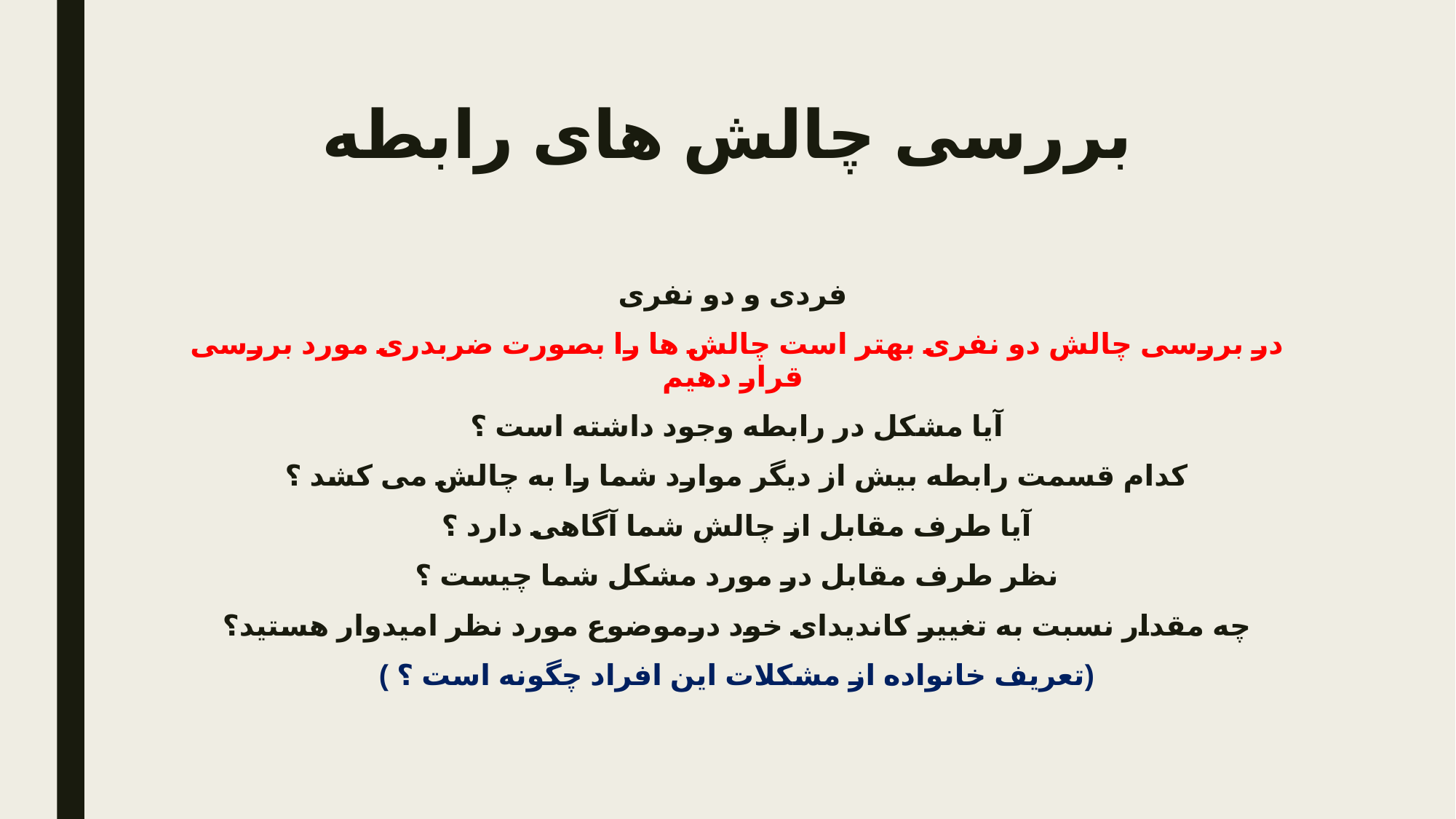

# بررسی چالش های رابطه
فردی و دو نفری
در بررسی چالش دو نفری بهتر است چالش ها را بصورت ضربدری مورد بررسی قرار دهیم
آیا مشکل در رابطه وجود داشته است ؟
کدام قسمت رابطه بیش از دیگر موارد شما را به چالش می کشد ؟
آیا طرف مقابل از چالش شما آگاهی دارد ؟
نظر طرف مقابل در مورد مشکل شما چیست ؟
چه مقدار نسبت به تغییر کاندیدای خود درموضوع مورد نظر امیدوار هستید؟
( تعریف خانواده از مشکلات این افراد چگونه است ؟)